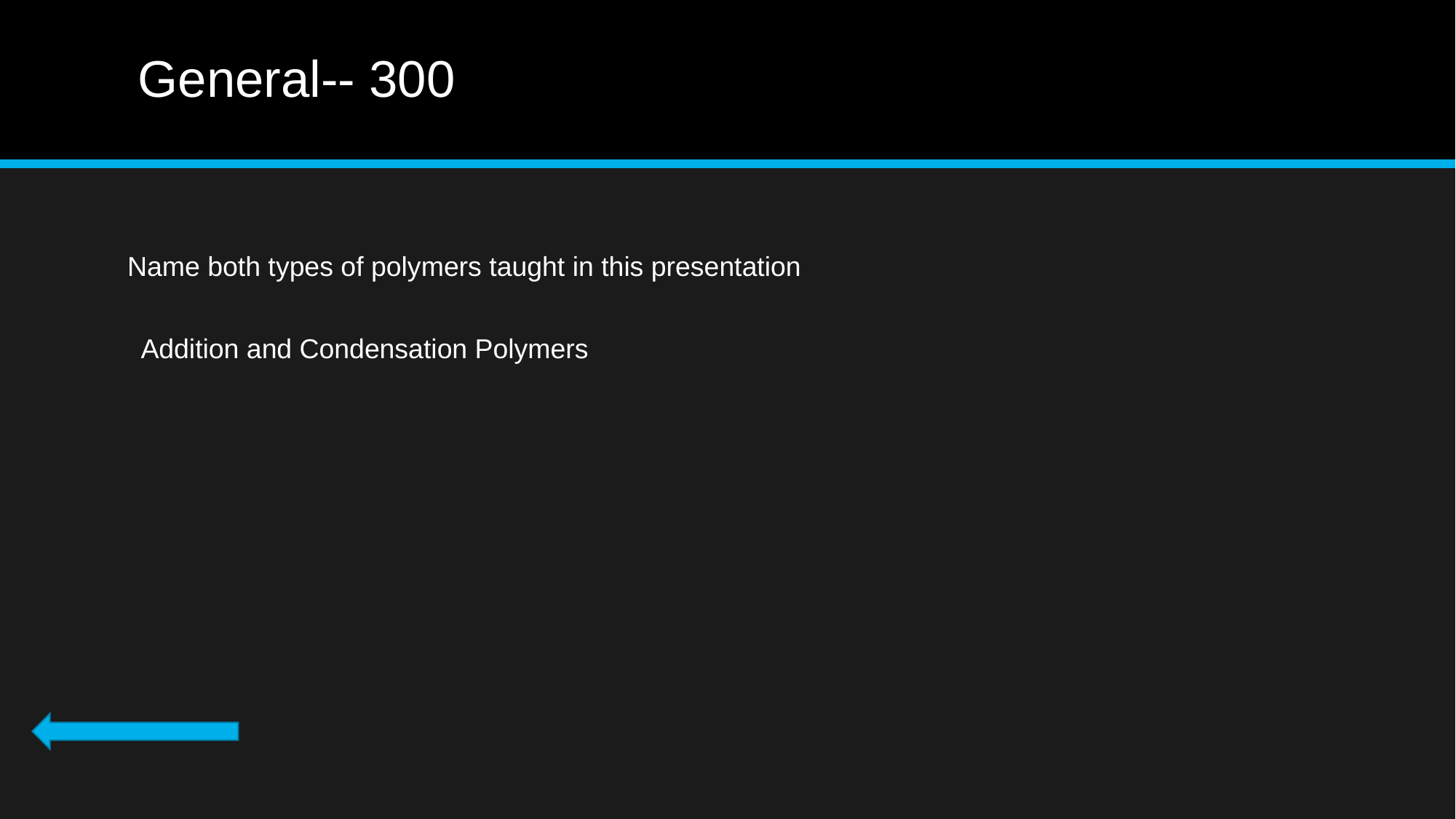

# General-- 300
Name both types of polymers taught in this presentation
Addition and Condensation Polymers